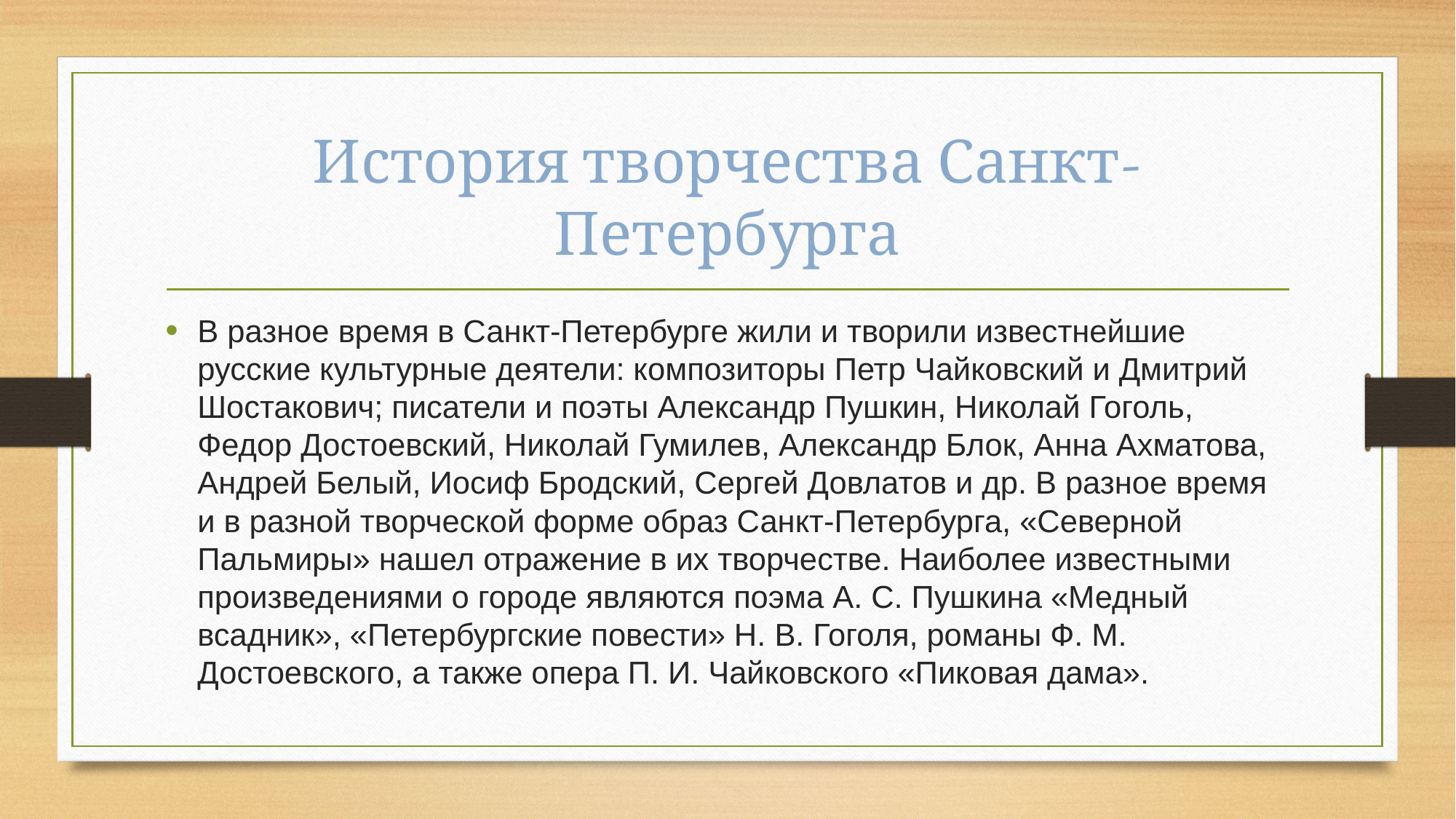

# История творчества Санкт-Петербурга
В разное время в Санкт-Петербурге жили и творили известнейшие русские культурные деятели: композиторы Петр Чайковский и Дмитрий Шостакович; писатели и поэты Александр Пушкин, Николай Гоголь, Федор Достоевский, Николай Гумилев, Александр Блок, Анна Ахматова, Андрей Белый, Иосиф Бродский, Сергей Довлатов и др. В разное время и в разной творческой форме образ Санкт-Петербурга, «Северной Пальмиры» нашел отражение в их творчестве. Наиболее известными произведениями о городе являются поэма А. С. Пушкина «Медный всадник», «Петербургские повести» Н. В. Гоголя, романы Ф. М. Достоевского, а также опера П. И. Чайковского «Пиковая дама».